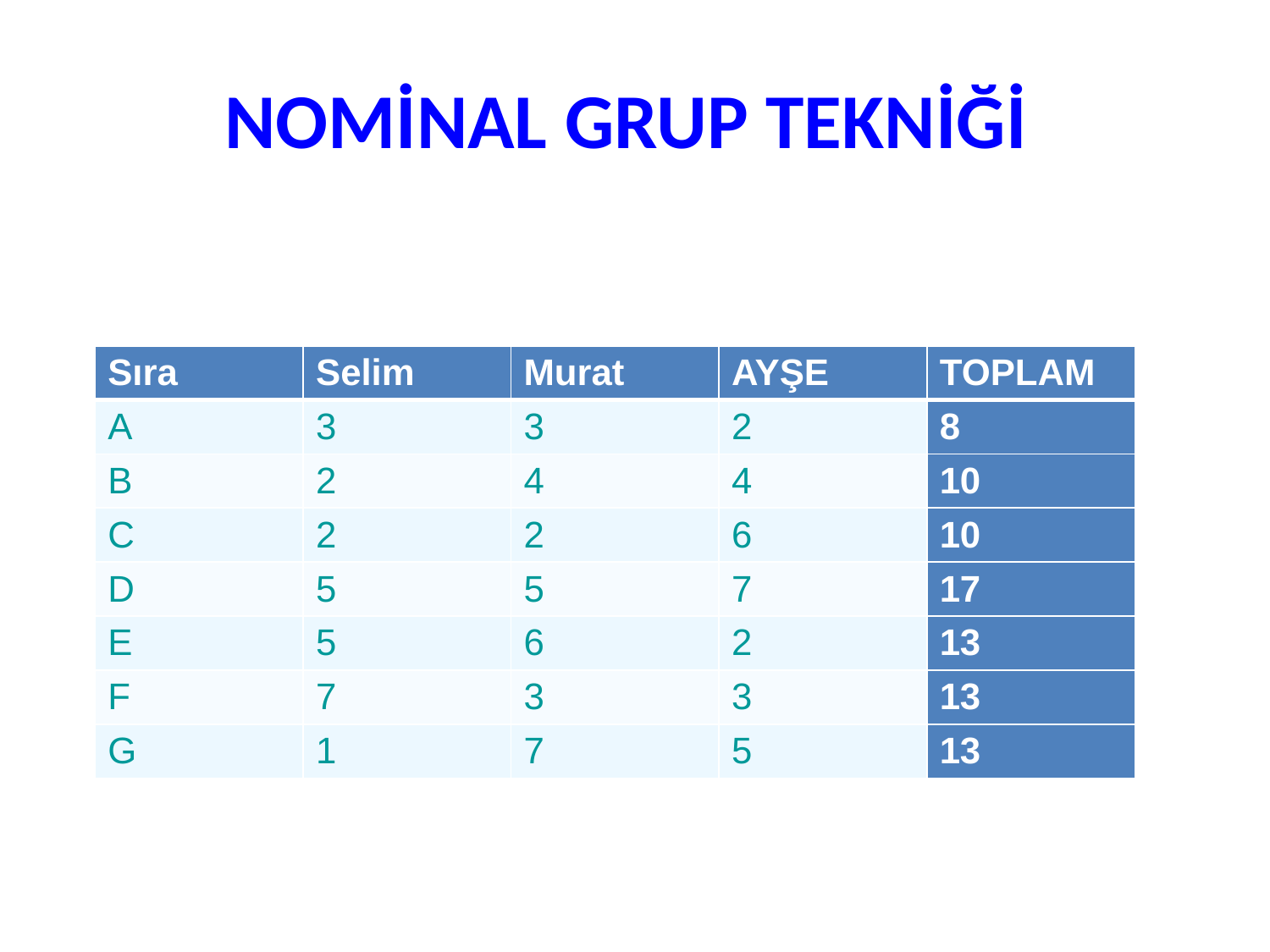

# NOMİNAL GRUP TEKNİĞİ
| Sıra | Selim | Murat | AYŞE | TOPLAM |
| --- | --- | --- | --- | --- |
| A | 3 | 3 | 2 | 8 |
| B | 2 | 4 | 4 | 10 |
| C | 2 | 2 | 6 | 10 |
| D | 5 | 5 | 7 | 17 |
| E | 5 | 6 | 2 | 13 |
| F | 7 | 3 | 3 | 13 |
| G | 1 | 7 | 5 | 13 |